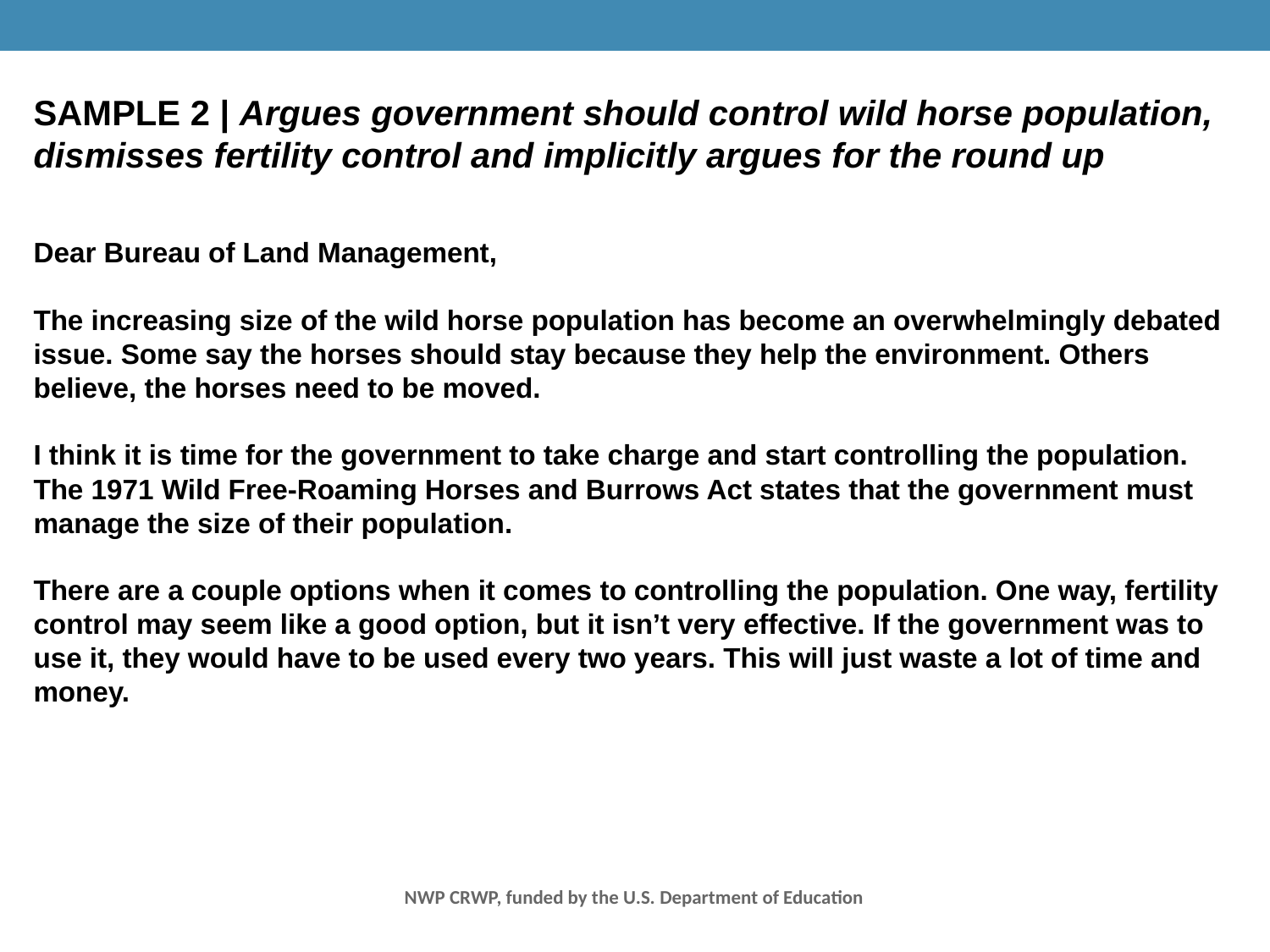

SAMPLE 2 | Argues government should control wild horse population, dismisses fertility control and implicitly argues for the round up

Dear Bureau of Land Management,

The increasing size of the wild horse population has become an overwhelmingly debated issue. Some say the horses should stay because they help the environment. Others believe, the horses need to be moved.

I think it is time for the government to take charge and start controlling the population. The 1971 Wild Free-Roaming Horses and Burrows Act states that the government must manage the size of their population.

There are a couple options when it comes to controlling the population. One way, fertility control may seem like a good option, but it isn’t very effective. If the government was to use it, they would have to be used every two years. This will just waste a lot of time and money.

NWP CRWP, funded by the U.S. Department of Education